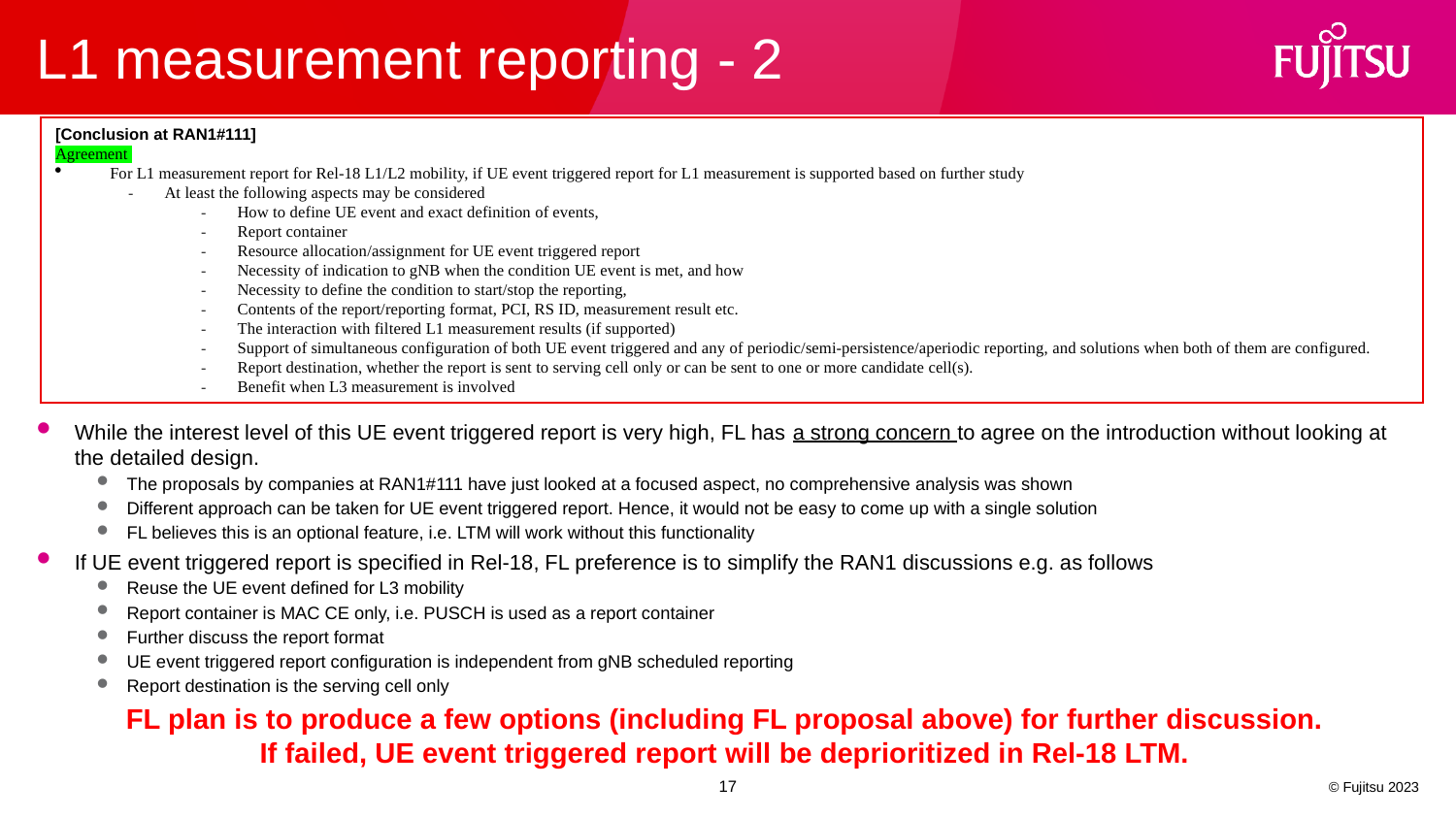

# L1 measurement reporting - 2
[Conclusion at RAN1#111]
Agreement
For L1 measurement report for Rel-18 L1/L2 mobility, if UE event triggered report for L1 measurement is supported based on further study
At least the following aspects may be considered
How to define UE event and exact definition of events,
Report container
Resource allocation/assignment for UE event triggered report
Necessity of indication to gNB when the condition UE event is met, and how
Necessity to define the condition to start/stop the reporting,
Contents of the report/reporting format, PCI, RS ID, measurement result etc.
The interaction with filtered L1 measurement results (if supported)
Support of simultaneous configuration of both UE event triggered and any of periodic/semi-persistence/aperiodic reporting, and solutions when both of them are configured.
Report destination, whether the report is sent to serving cell only or can be sent to one or more candidate cell(s).
Benefit when L3 measurement is involved
While the interest level of this UE event triggered report is very high, FL has a strong concern to agree on the introduction without looking at the detailed design.
The proposals by companies at RAN1#111 have just looked at a focused aspect, no comprehensive analysis was shown
Different approach can be taken for UE event triggered report. Hence, it would not be easy to come up with a single solution
FL believes this is an optional feature, i.e. LTM will work without this functionality
If UE event triggered report is specified in Rel-18, FL preference is to simplify the RAN1 discussions e.g. as follows
Reuse the UE event defined for L3 mobility
Report container is MAC CE only, i.e. PUSCH is used as a report container
Further discuss the report format
UE event triggered report configuration is independent from gNB scheduled reporting
Report destination is the serving cell only
FL plan is to produce a few options (including FL proposal above) for further discussion.
If failed, UE event triggered report will be deprioritized in Rel-18 LTM.
17
© Fujitsu 2023